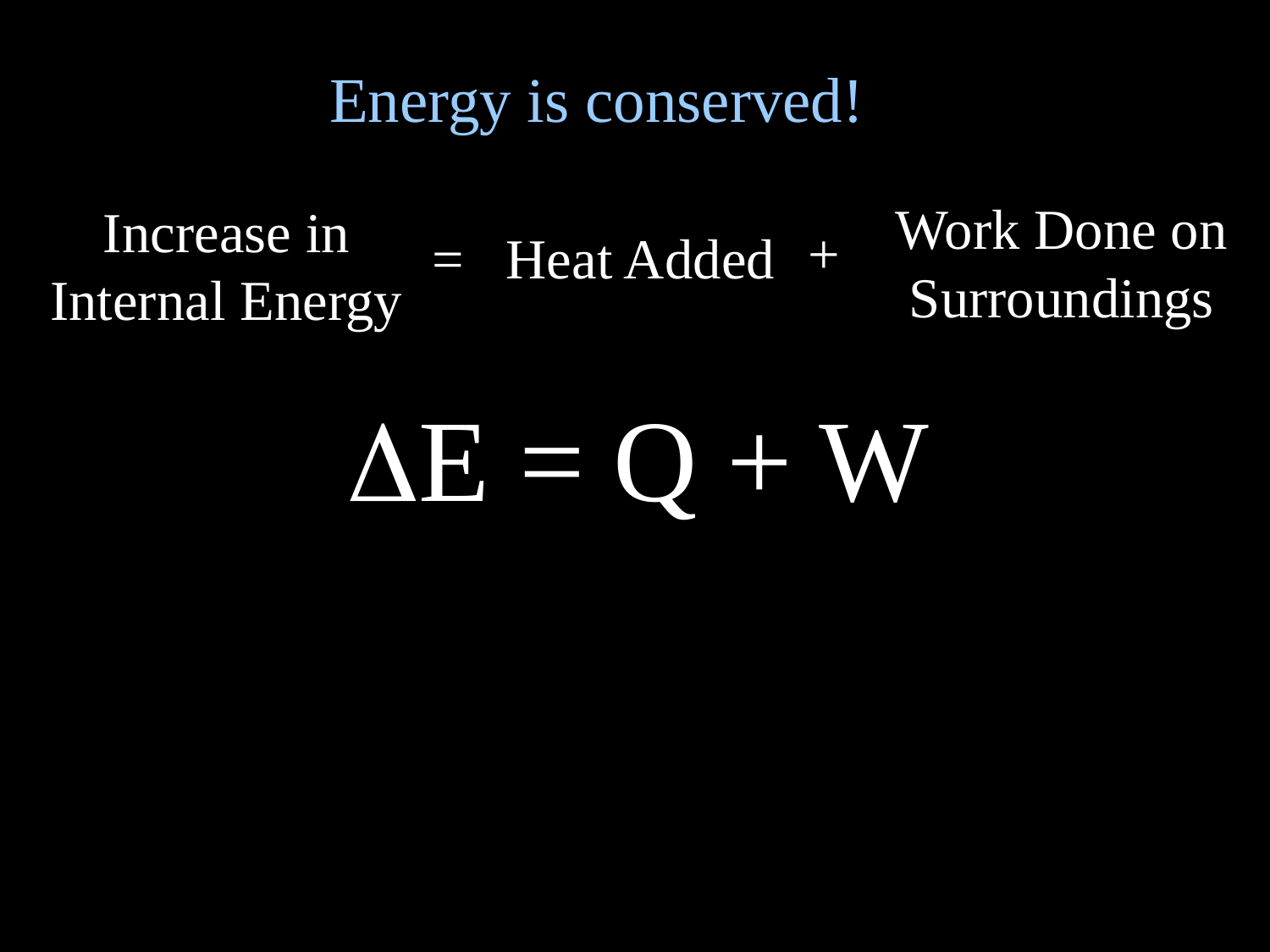

Energy is conserved!
Work Done on Surroundings
Increase in Internal Energy
+
=   Heat Added
ΔE = Q + W